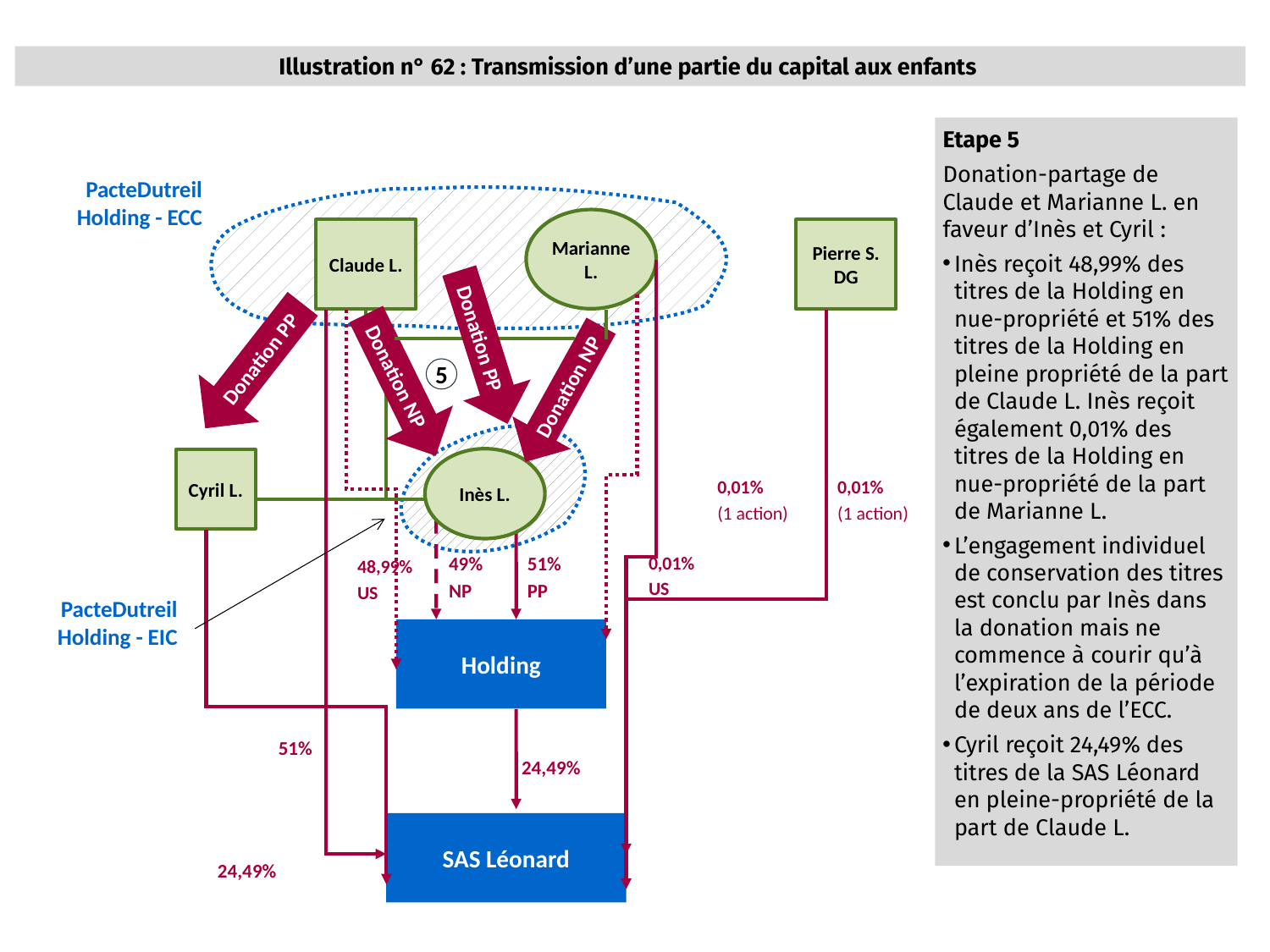

Illustration n° 62 : Transmission d’une partie du capital aux enfants

Etape 5
Donation-partage de Claude et Marianne L. en faveur d’Inès et Cyril :
Inès reçoit 48,99% des titres de la Holding en nue-propriété et 51% des titres de la Holding en pleine propriété de la part de Claude L. Inès reçoit également 0,01% des titres de la Holding en nue-propriété de la part de Marianne L.
L’engagement individuel de conservation des titres est conclu par Inès dans la donation mais ne commence à courir qu’à l’expiration de la période de deux ans de l’ECC.
Cyril reçoit 24,49% des titres de la SAS Léonard en pleine-propriété de la part de Claude L.

PacteDutreil
Holding - ECC
Marianne L.
Claude L.
Pierre S.
DG
Donation PP
Donation PP

Donation NP
5
Donation NP
Inès L.
Cyril L.
0,01%
(1 action)
0,01%
(1 action)

49%
NP
51%
PP
0,01%
US
48,99%
US
PacteDutreil
Holding - EIC
Holding

51%
24,49%
SAS Léonard
24,49%